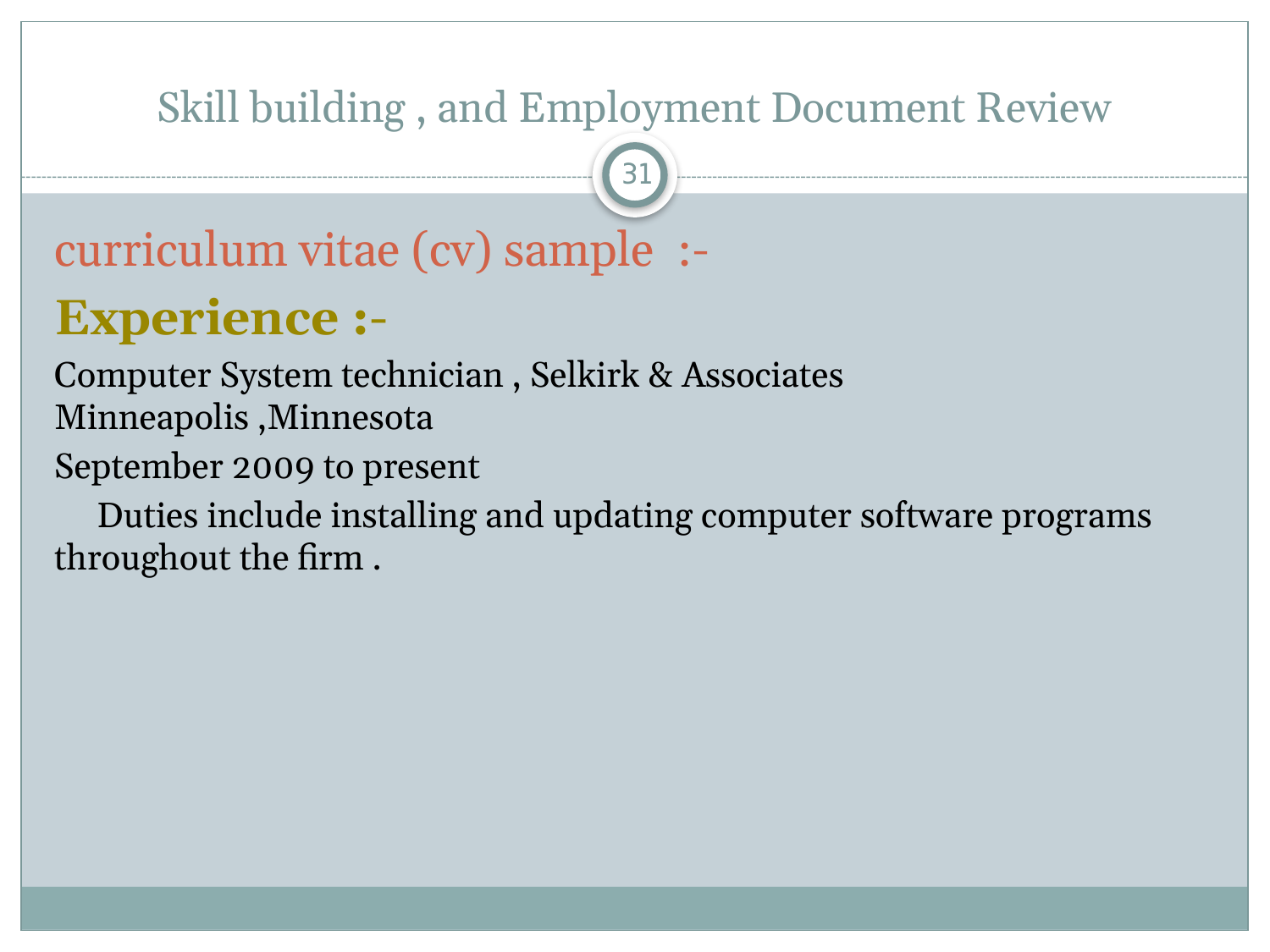

# Skill building , and Employment Document Review
31
curriculum vitae (cv) sample  :-
Experience :-
Computer System technician , Selkirk & Associates Minneapolis ,Minnesota
September 2009 to present
     Duties include installing and updating computer software programs throughout the firm .